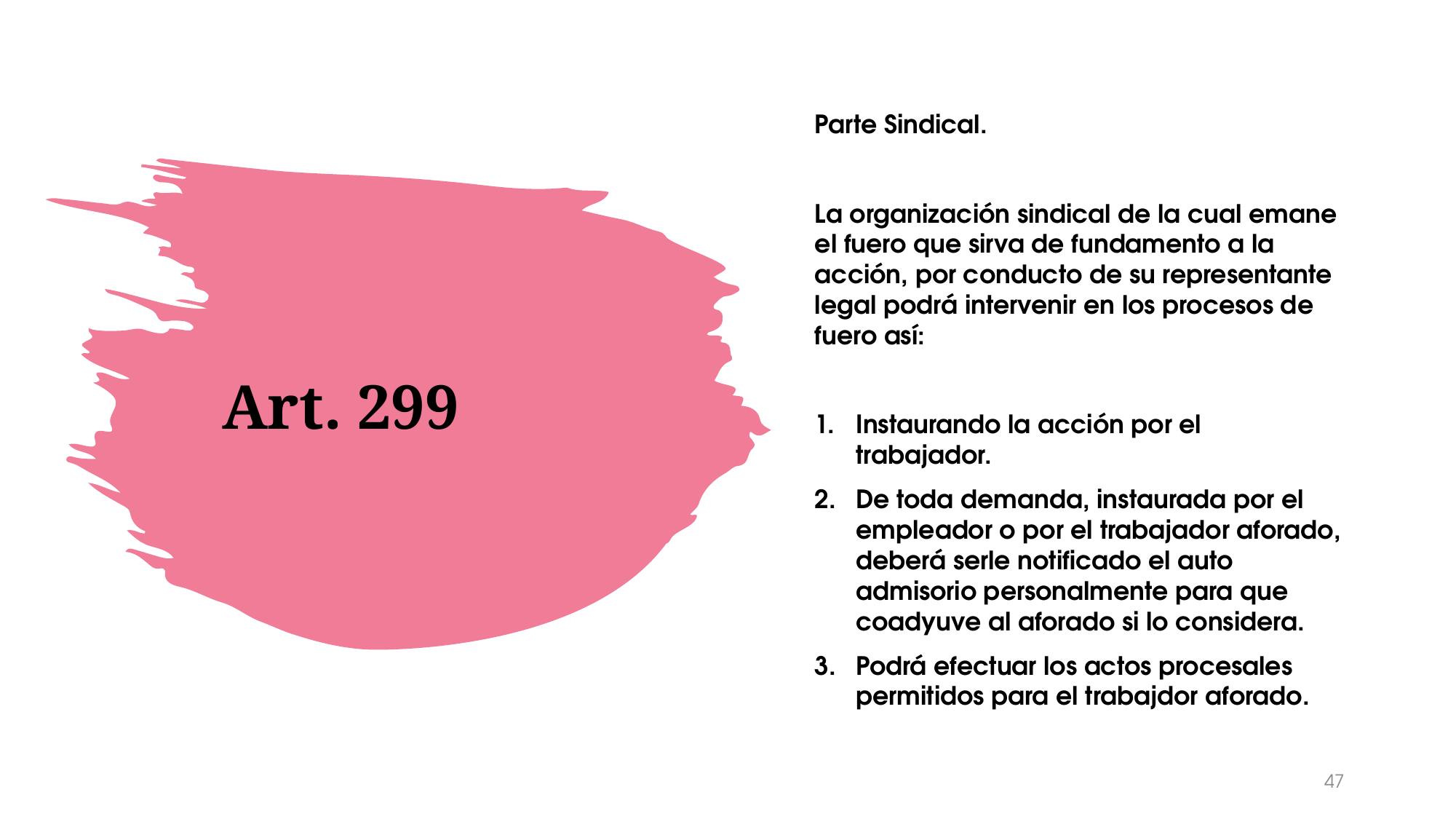

Parte Sindical.

La organización sindical de la cual emane el fuero que sirva de fundamento a la acción, por conducto de su representante legal podrá intervenir en los procesos de fuero así:

Instaurando la acción por el trabajador.
De toda demanda, instaurada por el empleador o por el trabajador aforado, deberá serle notificado el auto admisorio personalmente para que coadyuve al aforado si lo considera.
Podrá efectuar los actos procesales permitidos para el trabajdor aforado.
# Art. 299
47